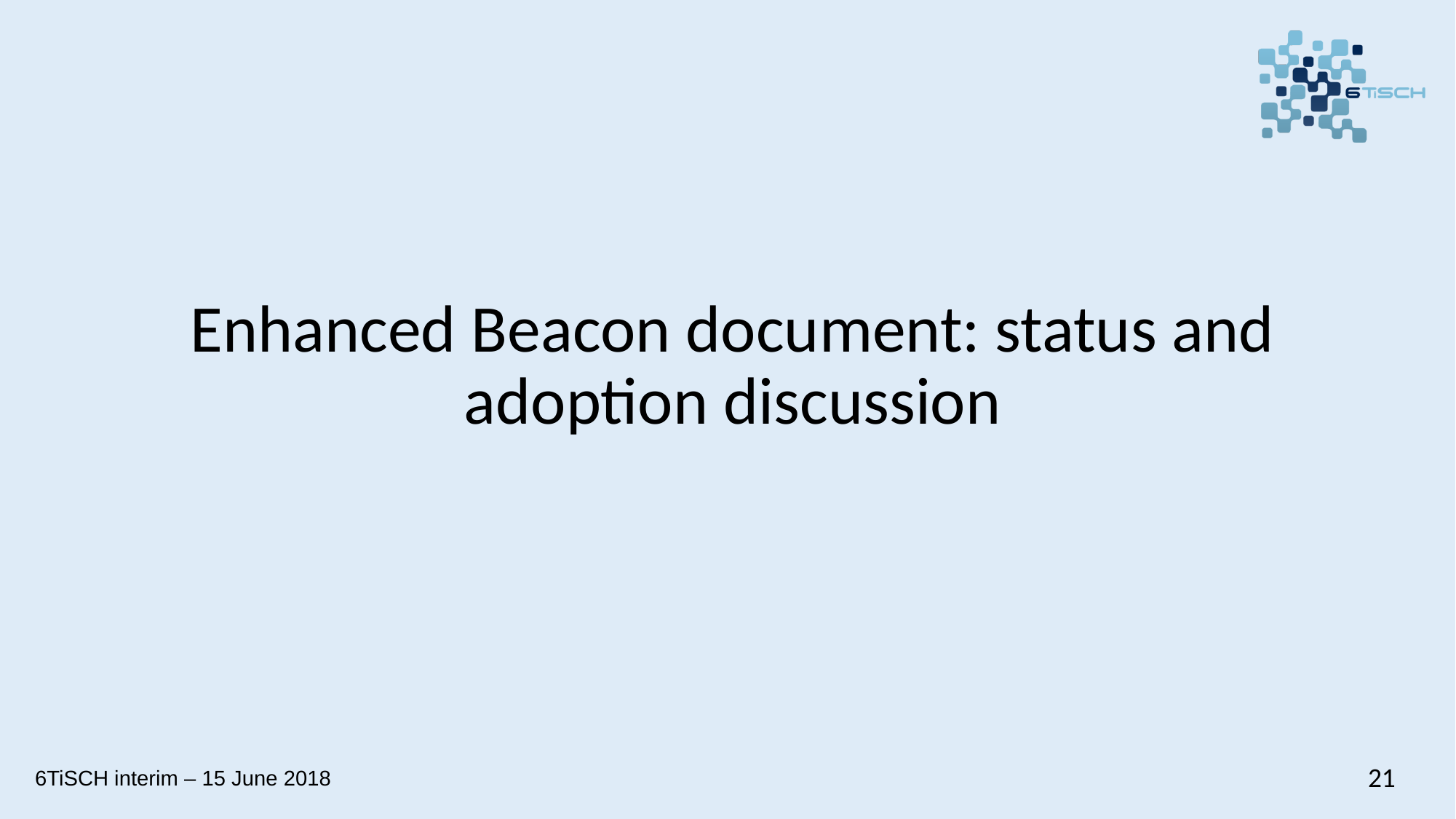

# Enhanced Beacon document: status and adoption discussion
21